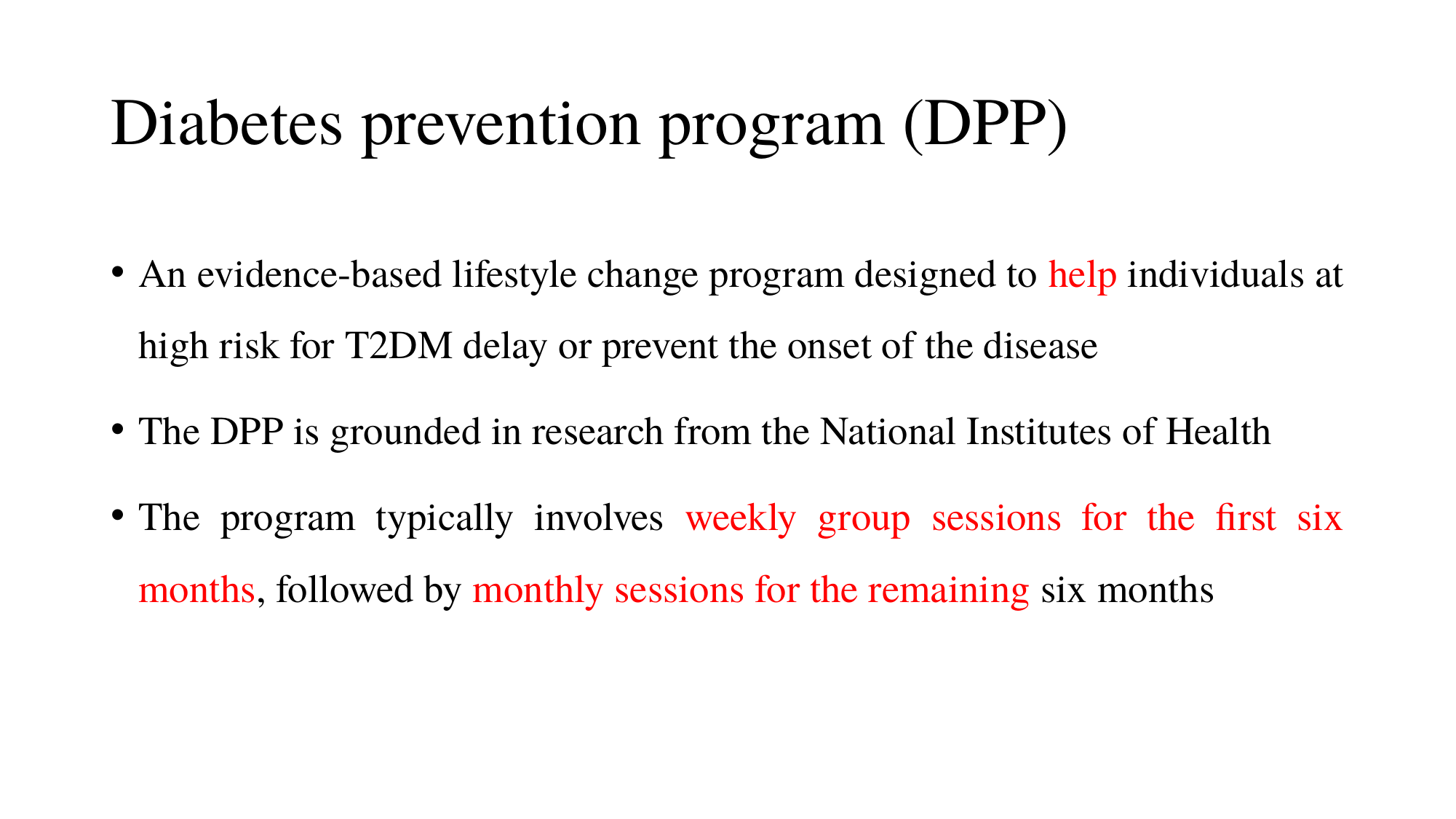

# Diabetes prevention program (DPP)
An evidence-based lifestyle change program designed to help individuals at high risk for T2DM delay or prevent the onset of the disease
The DPP is grounded in research from the National Institutes of Health
The program typically involves weekly group sessions for the first six months, followed by monthly sessions for the remaining six months